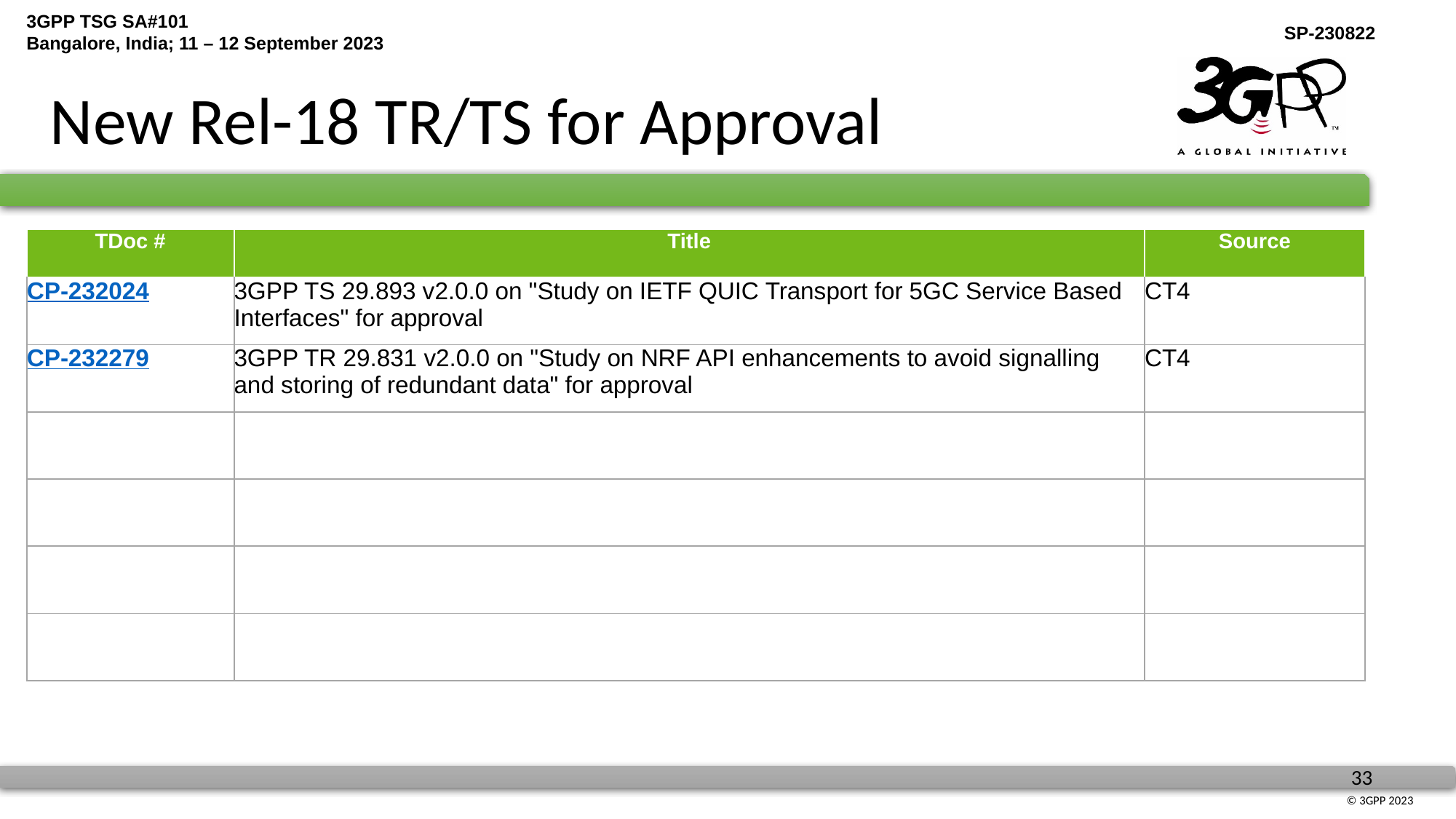

# New Rel-18 TR/TS for Approval
| TDoc # | Title | Source |
| --- | --- | --- |
| CP-232024 | 3GPP TS 29.893 v2.0.0 on "Study on IETF QUIC Transport for 5GC Service Based Interfaces" for approval | CT4 |
| CP-232279 | 3GPP TR 29.831 v2.0.0 on "Study on NRF API enhancements to avoid signalling and storing of redundant data" for approval | CT4 |
|  |  |  |
|  |  |  |
|  |  |  |
|  |  |  |